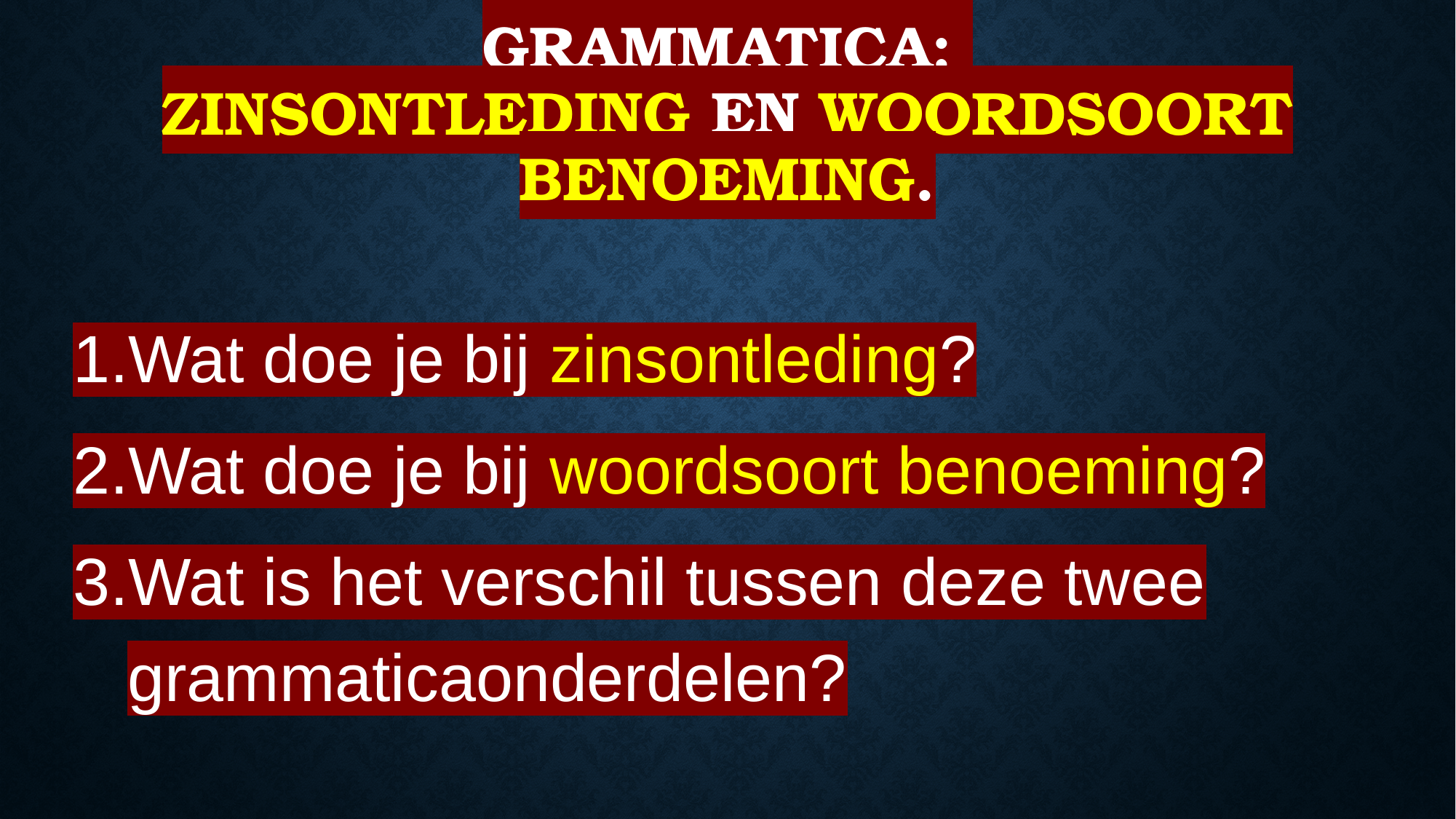

# Grammatica: Zinsontleding en woordsoort benoeming.
Wat doe je bij zinsontleding?
Wat doe je bij woordsoort benoeming?
Wat is het verschil tussen deze twee grammaticaonderdelen?